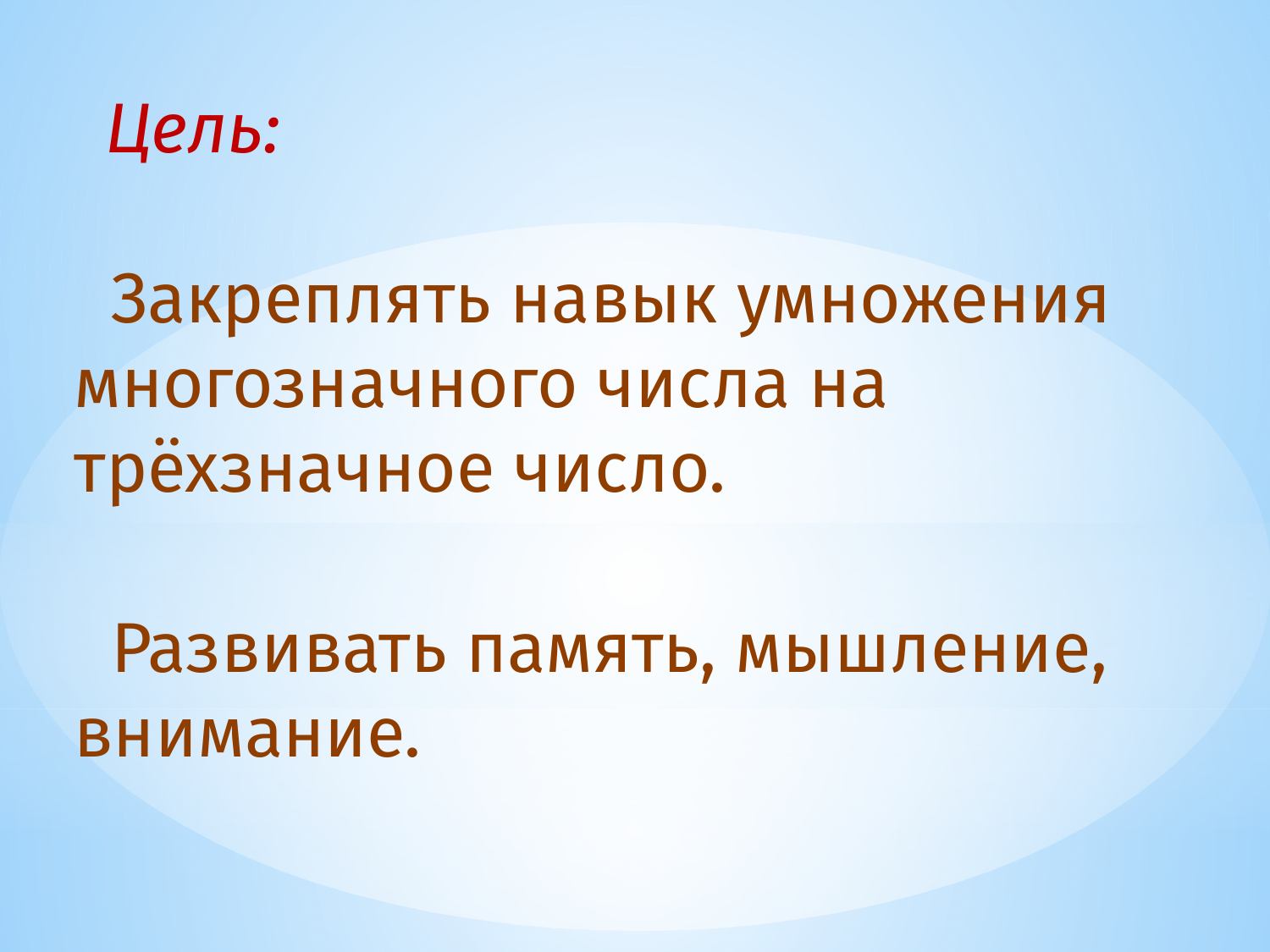

Цель:
  Закреплять навык умножения многозначного числа на трёхзначное число.
  Развивать память, мышление, внимание.